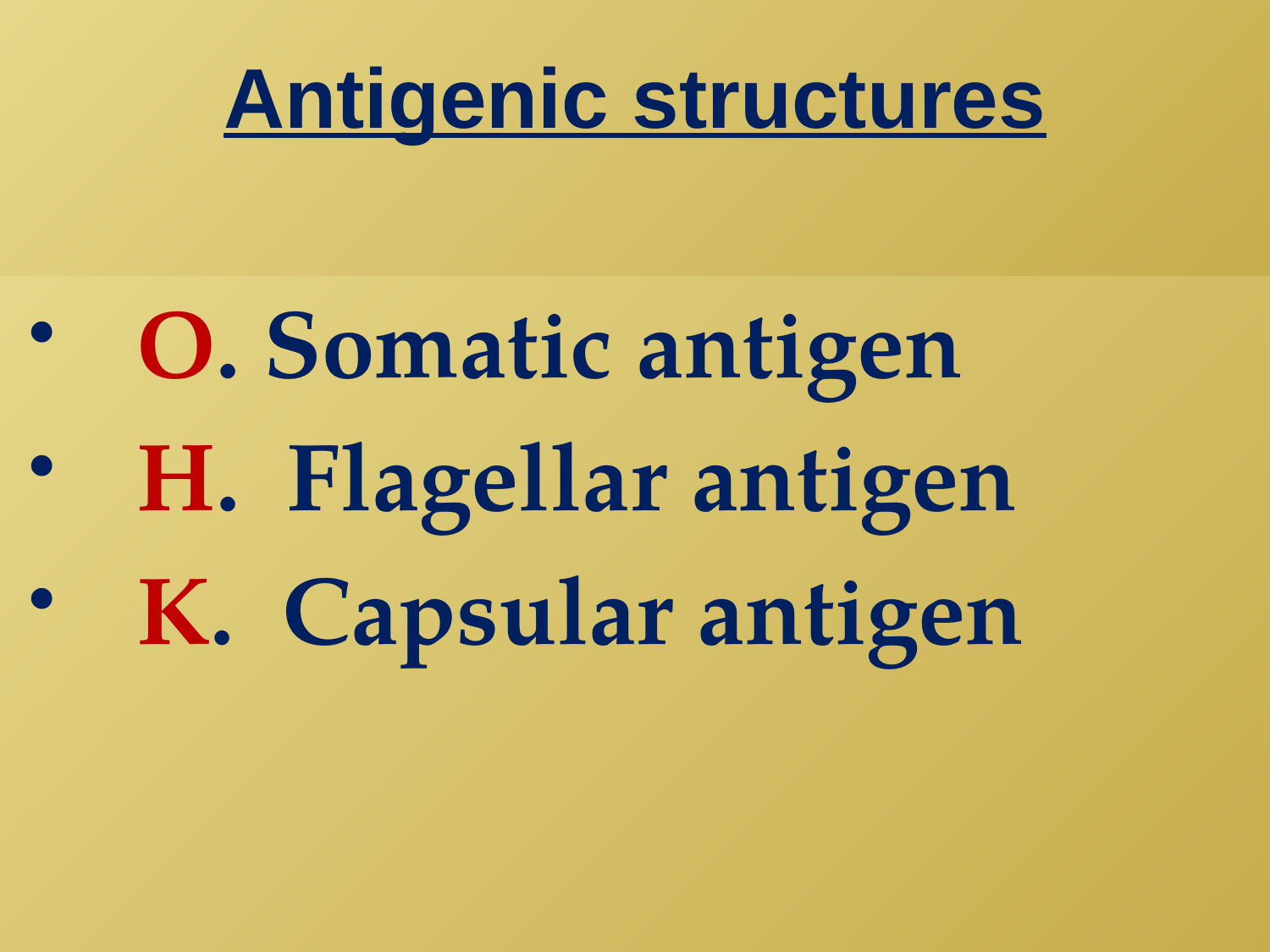

# Antigenic structures
  O. Somatic antigen
  H.  Flagellar antigen
  K.  Capsular antigen